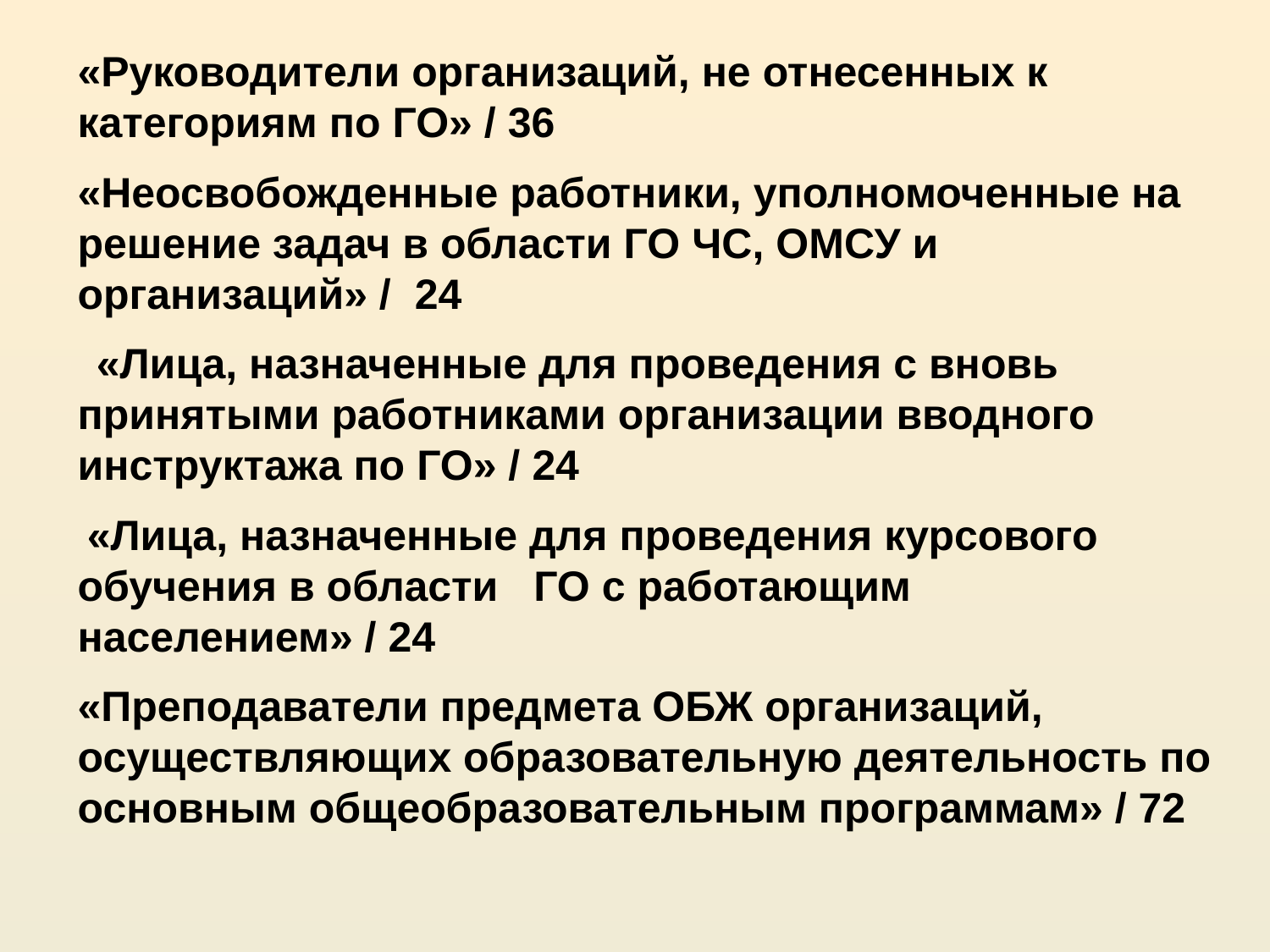

«Руководители организаций, не отнесенных к категориям по ГО» / 36

«Неосвобожденные работники, уполномоченные на решение задач в области ГО ЧС, ОМСУ и организаций» /  24

  «Лица, назначенные для проведения с вновь принятыми работниками организации вводного инструктажа по ГО» / 24

 «Лица, назначенные для проведения курсового обучения в области   ГО с работающим     населением» / 24

«Преподаватели предмета ОБЖ организаций, осуществляющих образовательную деятельность по основным общеобразовательным программам» / 72